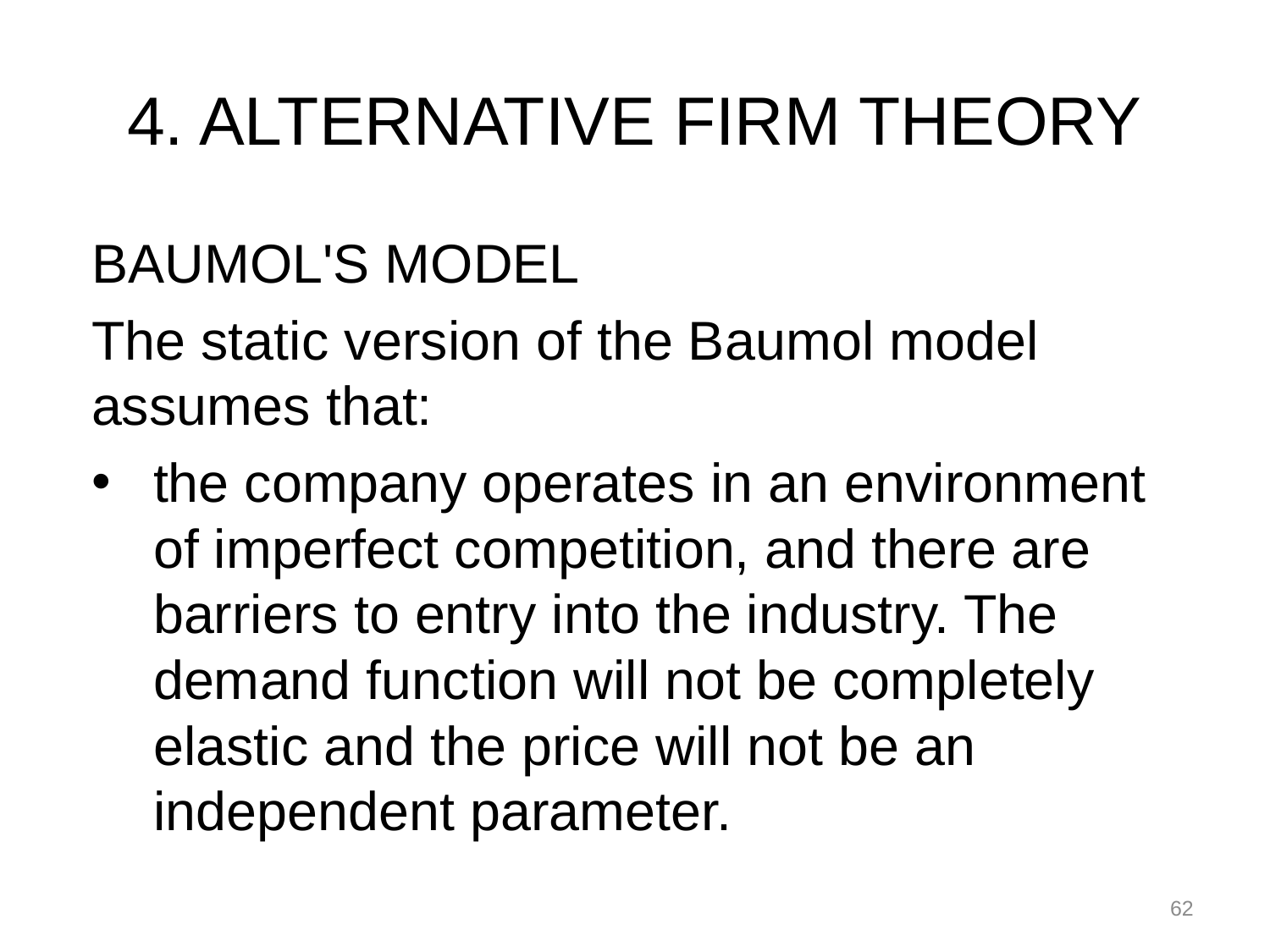

# 4. ALTERNATIVE FIRM THEORY
BAUMOL'S MODEL
The static version of the Baumol model assumes that:
the company operates in an environment of imperfect competition, and there are barriers to entry into the industry. The demand function will not be completely elastic and the price will not be an independent parameter.
62